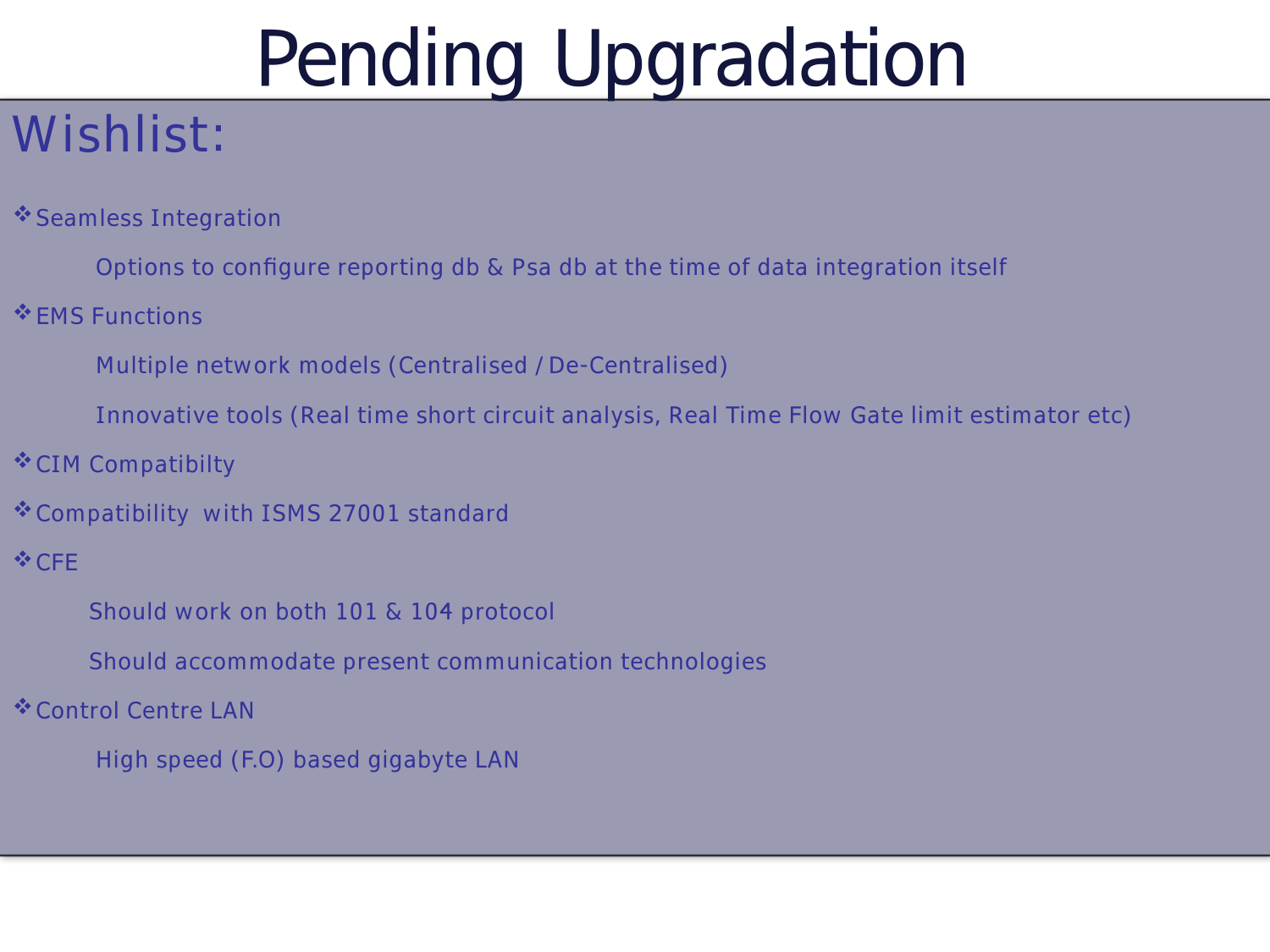

Pending Upgradation
Wishlist:
Seamless Integration
   Options to configure reporting db & Psa db at the time of data integration itself
EMS Functions
   Multiple network models (Centralised /De-Centralised)
   Innovative tools (Real time short circuit analysis, Real Time Flow Gate limit estimator etc)
CIM Compatibilty
Compatibility  with ISMS 27001 standard
CFE
  Should work on both 101 & 104 protocol
  Should accommodate present communication technologies
Control Centre LAN
   High speed (F.O) based gigabyte LAN